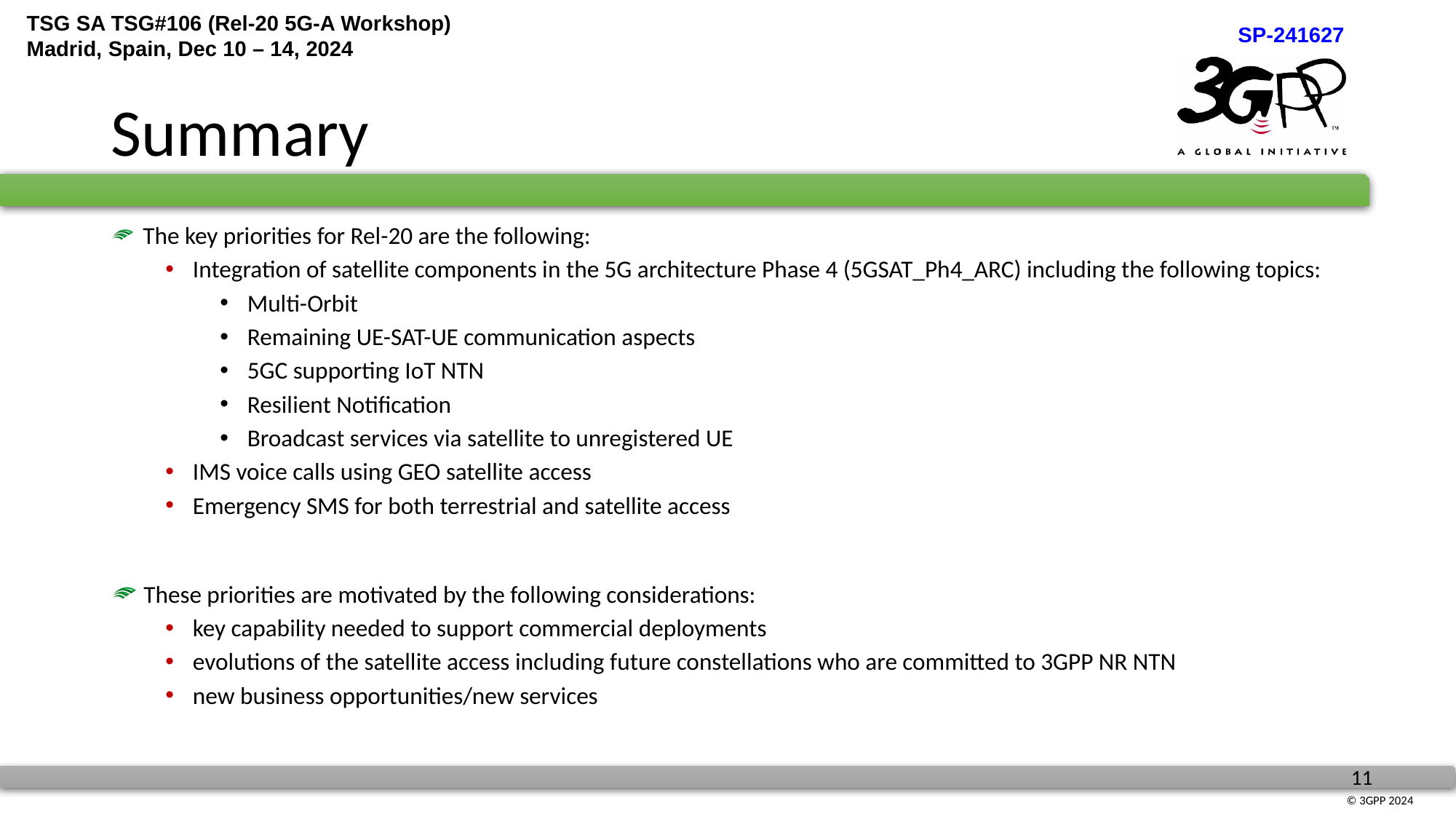

# Summary
 The key priorities for Rel-20 are the following:
Integration of satellite components in the 5G architecture Phase 4 (5GSAT_Ph4_ARC) including the following topics:
Multi-Orbit
Remaining UE-SAT-UE communication aspects
5GC supporting IoT NTN
Resilient Notification
Broadcast services via satellite to unregistered UE
IMS voice calls using GEO satellite access
Emergency SMS for both terrestrial and satellite access

 These priorities are motivated by the following considerations:
key capability needed to support commercial deployments
evolutions of the satellite access including future constellations who are committed to 3GPP NR NTN
new business opportunities/new services